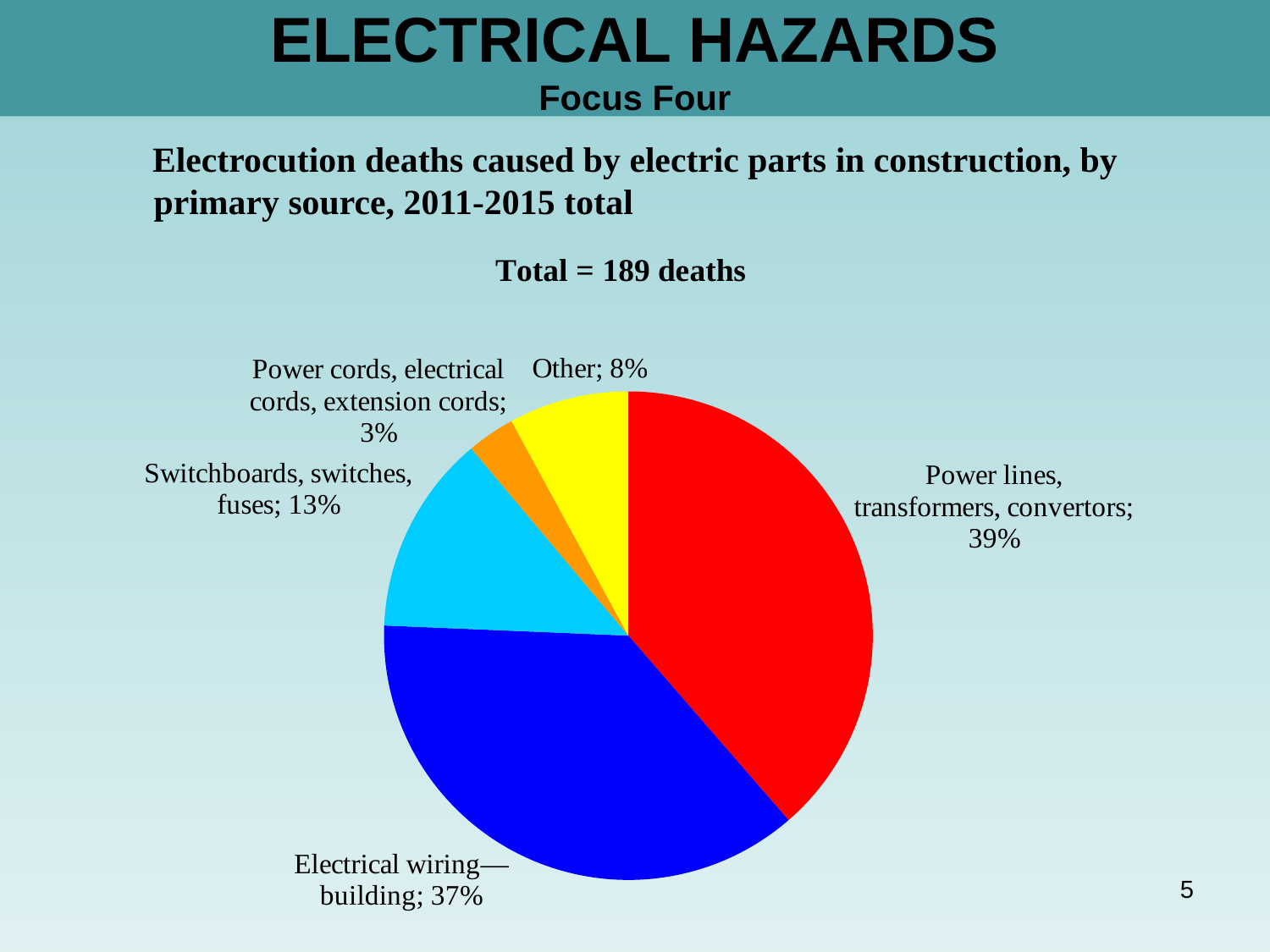

ELECTRICAL HAZARDS
Focus Four
# Electrocution deaths caused by electric parts in construction, by primary source, 2011-2015 total

### Chart

| Category |  |
|---|---|
| Power lines, transformers, convertors | 0.3862433862433862 |
| Electrical wiring—building | 0.37037037037037035 |
| Switchboards, switches, fuses | 0.13227513227513227 |
| Power cords, electrical cords, extension cords | 0.031746031746031744 |
| Other | 0.07936507936507936 |
5